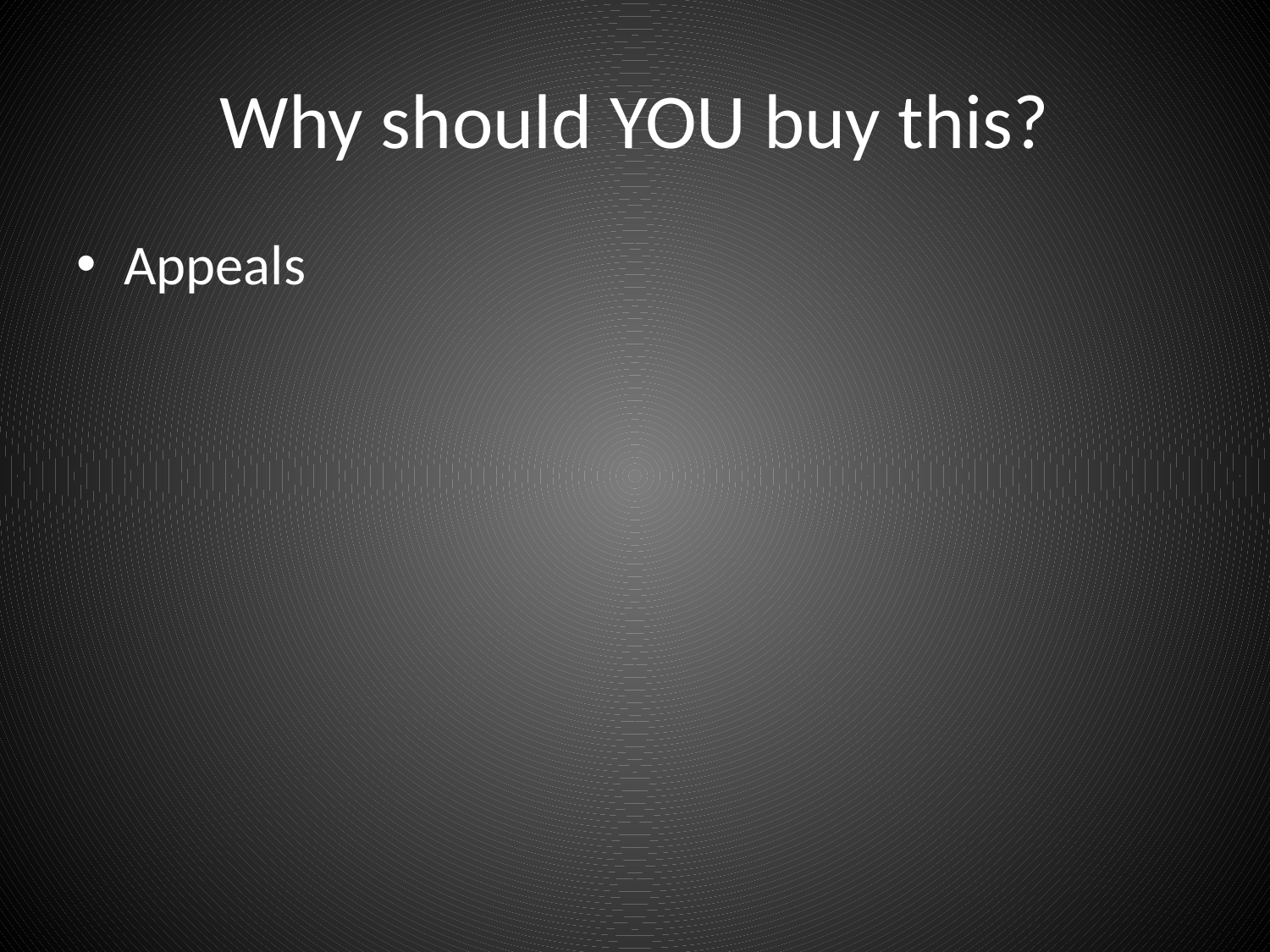

# Why should YOU buy this?
Appeals